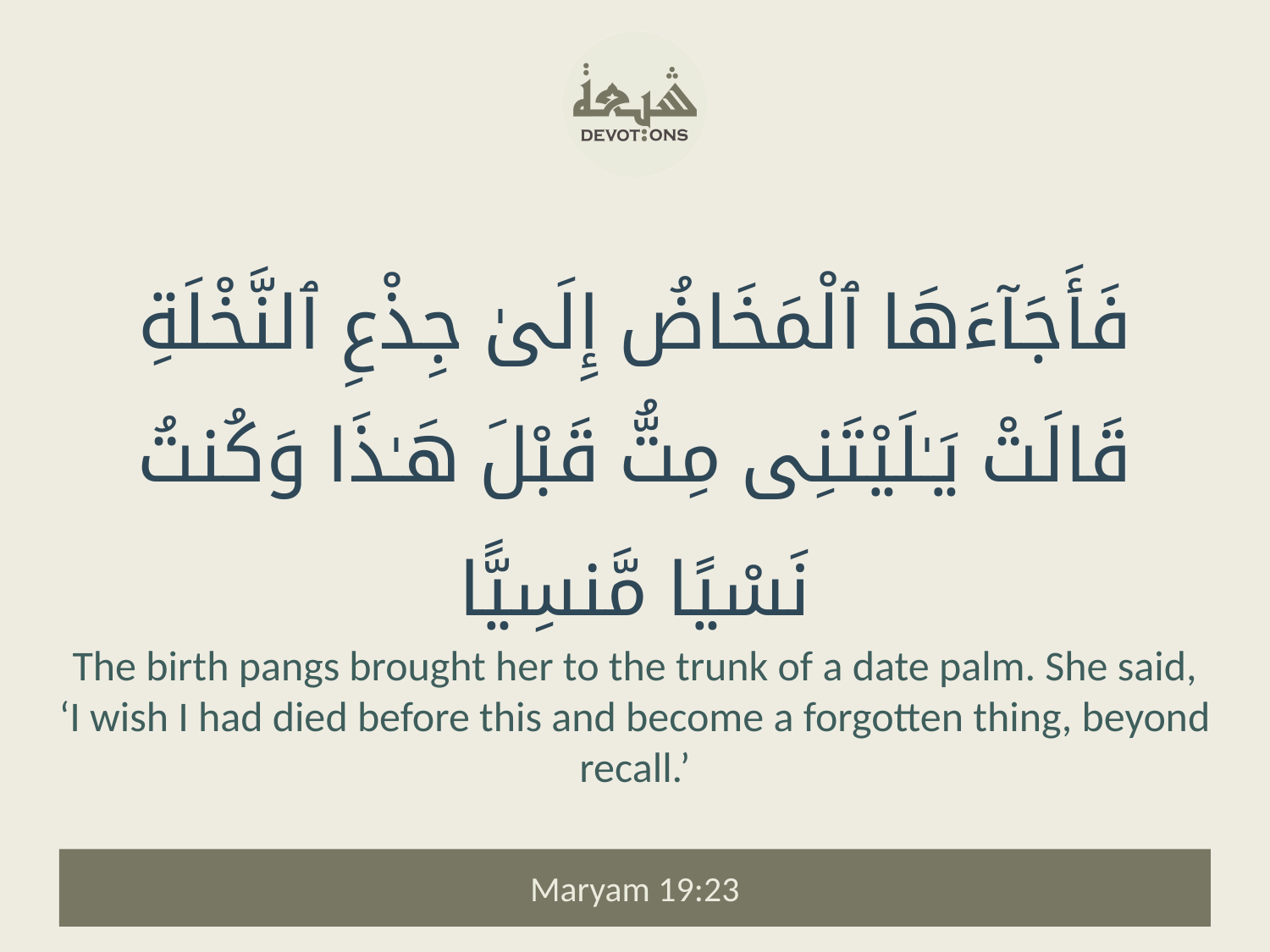

فَأَجَآءَهَا ٱلْمَخَاضُ إِلَىٰ جِذْعِ ٱلنَّخْلَةِ قَالَتْ يَـٰلَيْتَنِى مِتُّ قَبْلَ هَـٰذَا وَكُنتُ نَسْيًا مَّنسِيًّا
The birth pangs brought her to the trunk of a date palm. She said, ‘I wish I had died before this and become a forgotten thing, beyond recall.’
Maryam 19:23